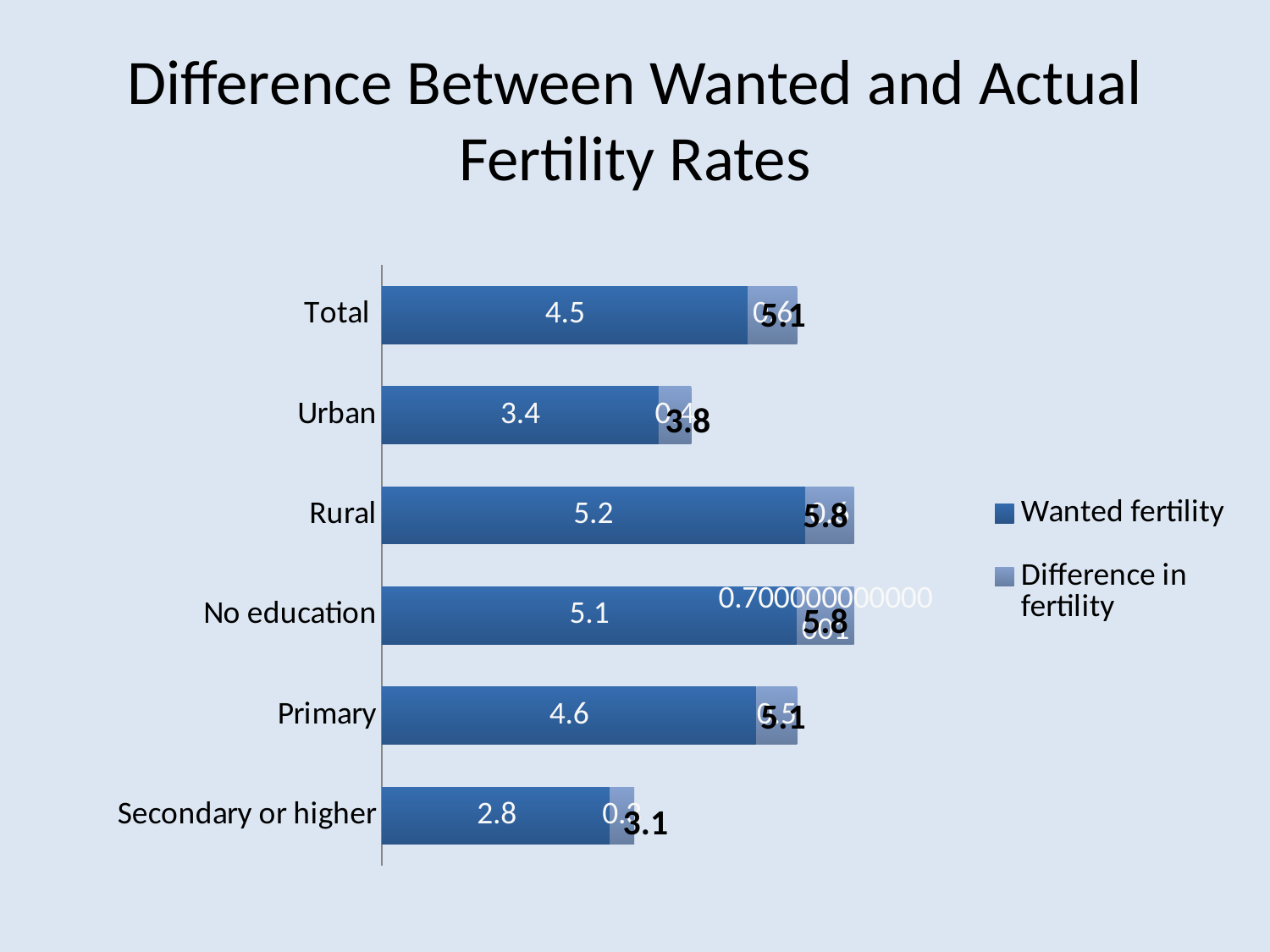

# Difference Between Wanted and Actual Fertility Rates

### Chart

| Category | Wanted fertility | Difference in fertility |
|---|---|---|
| Total  | 4.5 | 0.5999999999999995 |
| Urban | 3.4 | 0.4 |
| Rural | 5.2 | 0.5999999999999995 |
| No education | 5.1 | 0.7000000000000006 |
| Primary | 4.6 | 0.5 |
| Secondary or higher | 2.8 | 0.3000000000000003 |
5.1

3.8

5.8

5.8

5.1

3.1